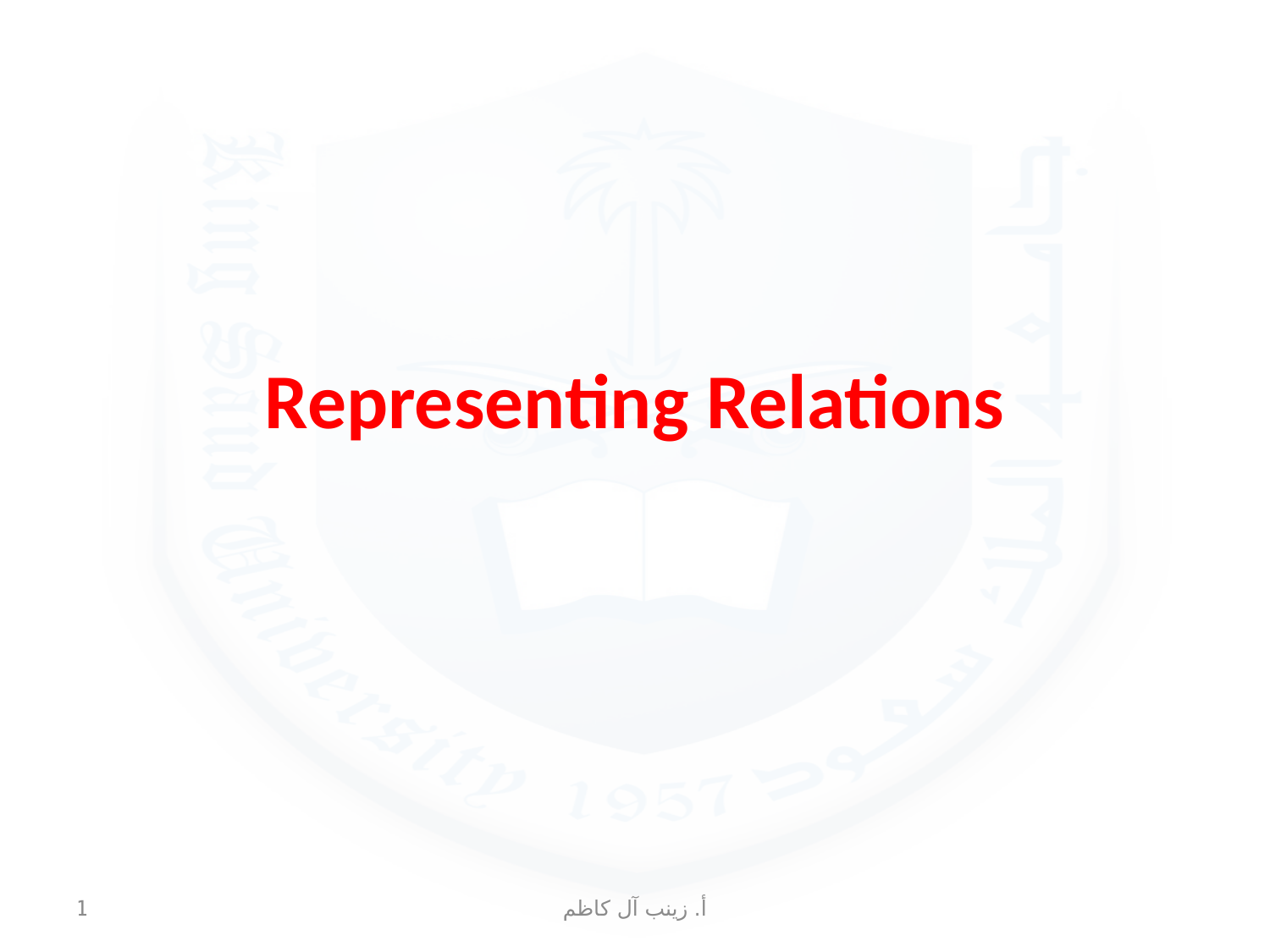

# Representing Relations
1
أ. زينب آل كاظم